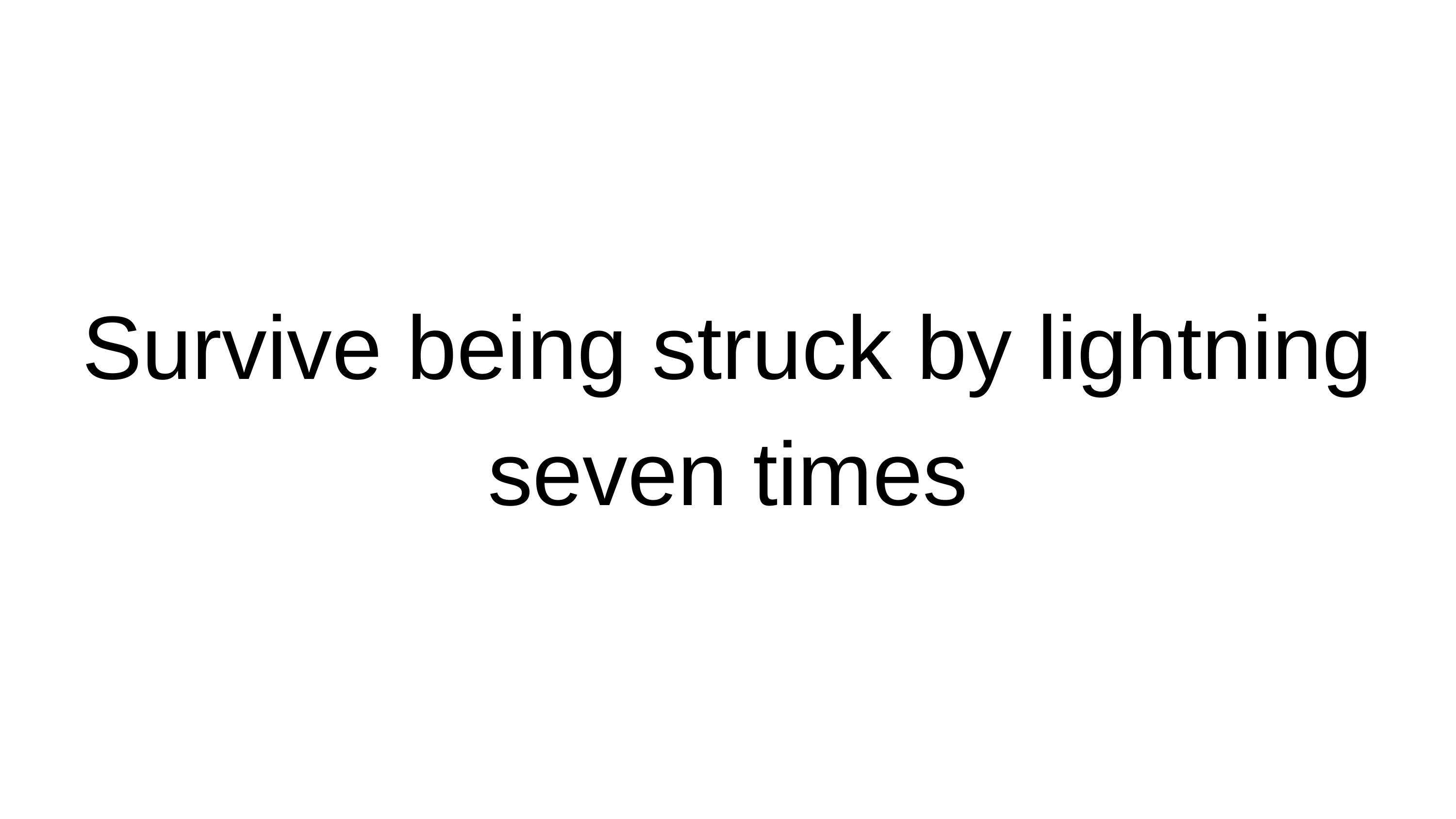

Survive being struck by lightning seven times